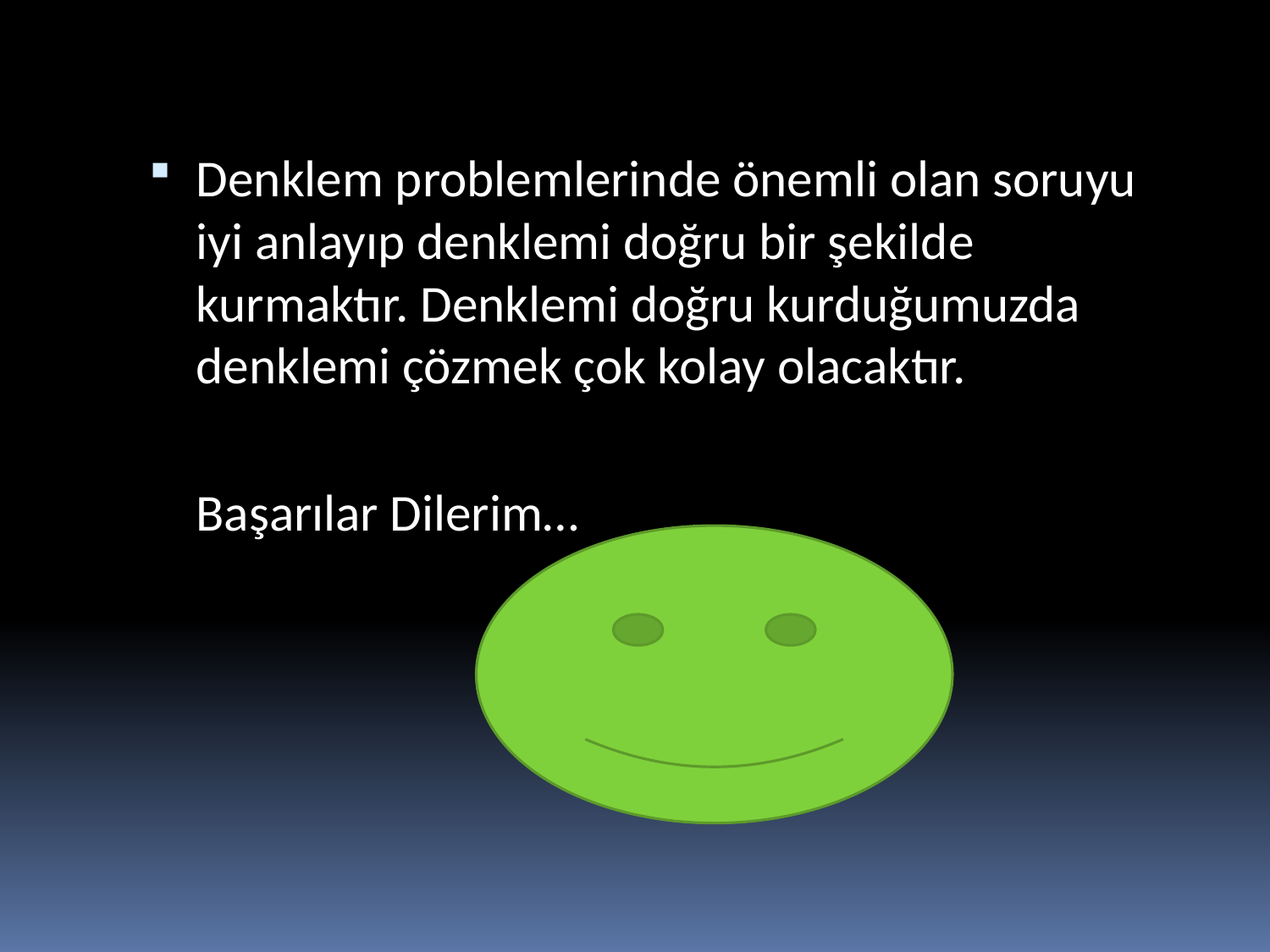

Denklem problemlerinde önemli olan soruyu iyi anlayıp denklemi doğru bir şekilde kurmaktır. Denklemi doğru kurduğumuzda denklemi çözmek çok kolay olacaktır.

				Başarılar Dilerim…